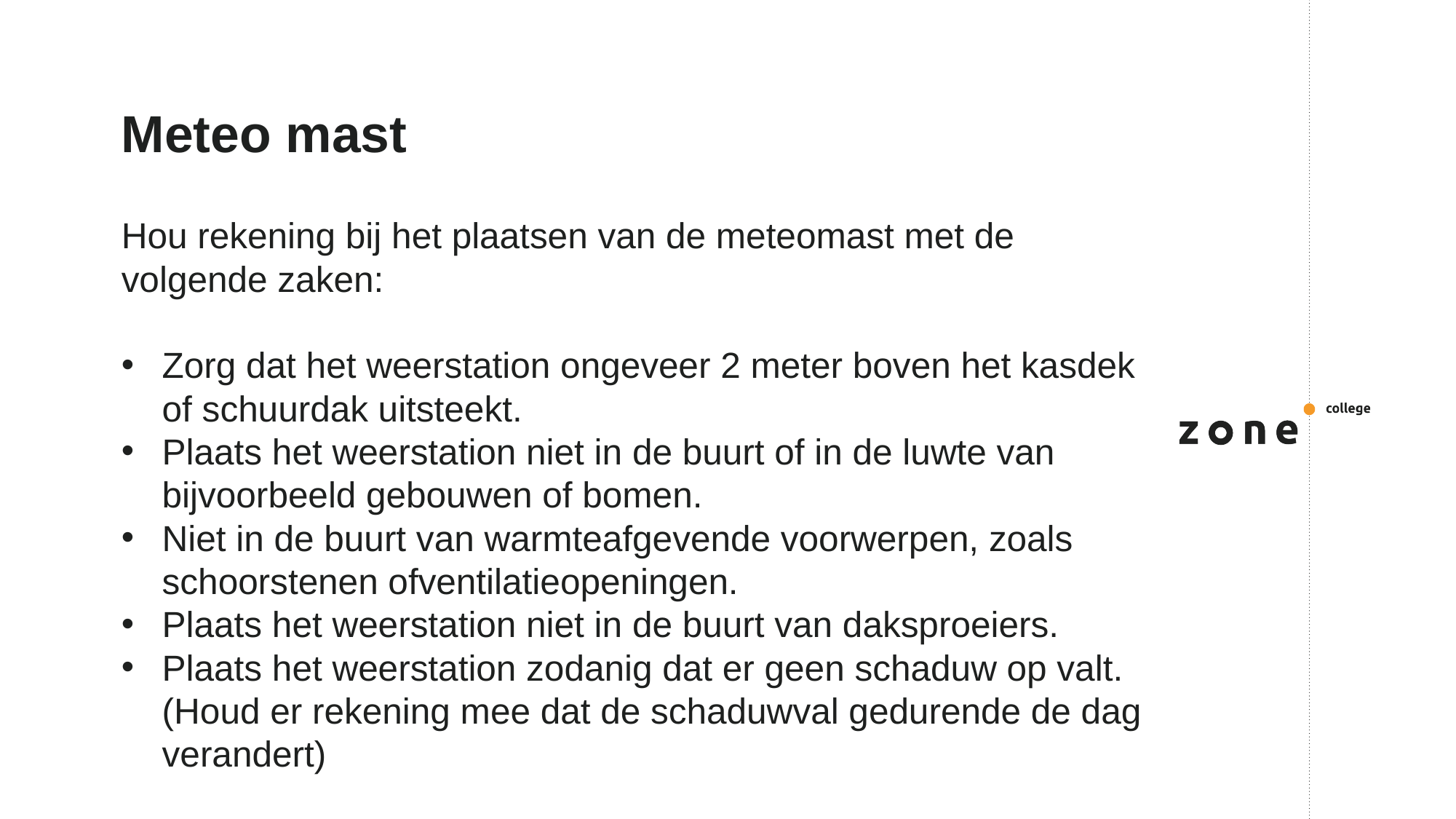

# Meteo mast
Hou rekening bij het plaatsen van de meteomast met de volgende zaken:
Zorg dat het weerstation ongeveer 2 meter boven het kasdek of schuurdak uitsteekt.
Plaats het weerstation niet in de buurt of in de luwte van bijvoorbeeld gebouwen of bomen.
Niet in de buurt van warmteafgevende voorwerpen, zoals schoorstenen ofventilatieopeningen.
Plaats het weerstation niet in de buurt van daksproeiers.
Plaats het weerstation zodanig dat er geen schaduw op valt. (Houd er rekening mee dat de schaduwval gedurende de dag verandert)